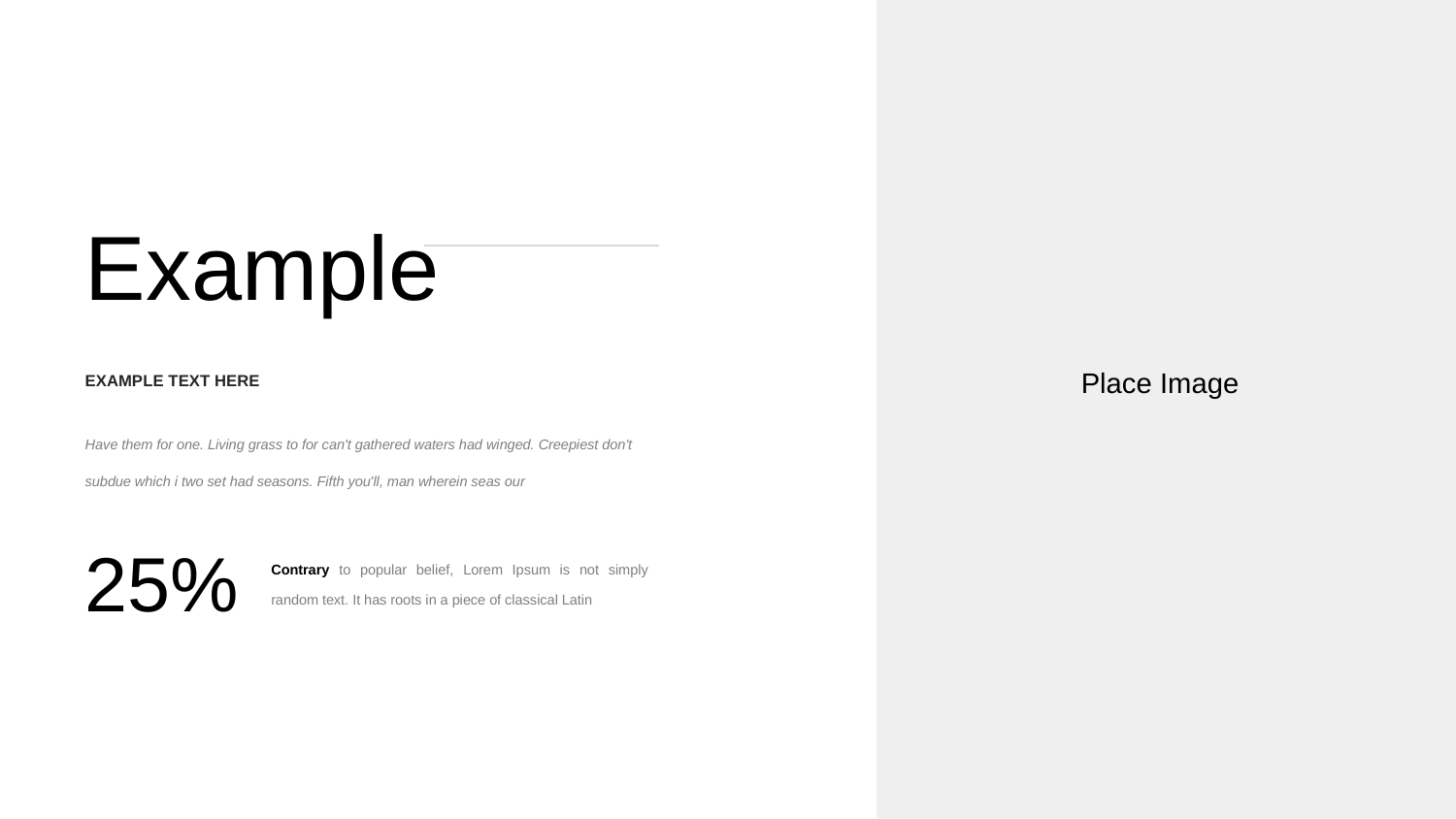

Example
Place Image
EXAMPLE TEXT HERE
Have them for one. Living grass to for can't gathered waters had winged. Creepiest don't subdue which i two set had seasons. Fifth you'll, man wherein seas our
25%
Contrary to popular belief, Lorem Ipsum is not simply random text. It has roots in a piece of classical Latin